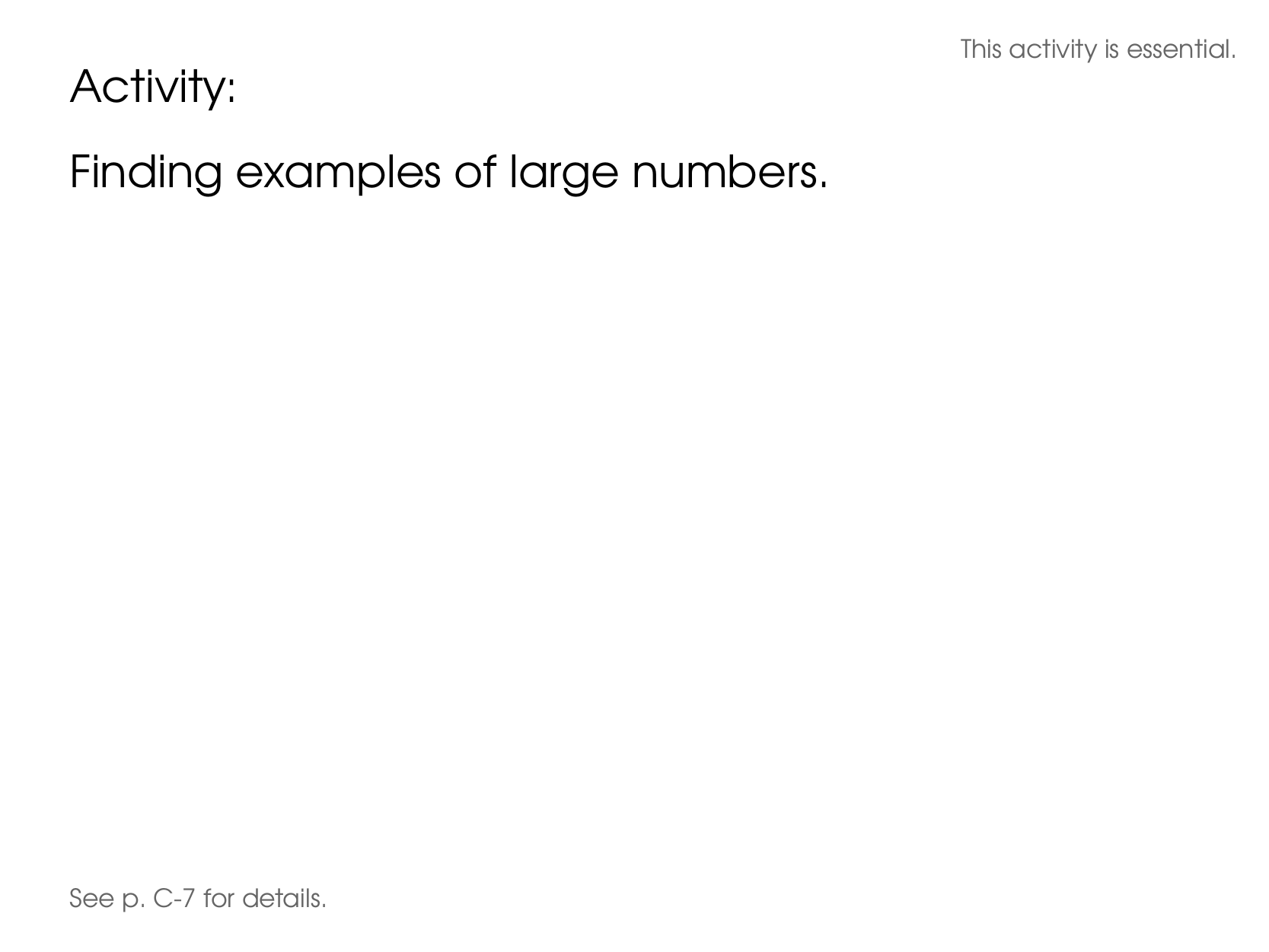

This activity is essential.
Activity:
Finding examples of large numbers.
See p. C-7 for details.